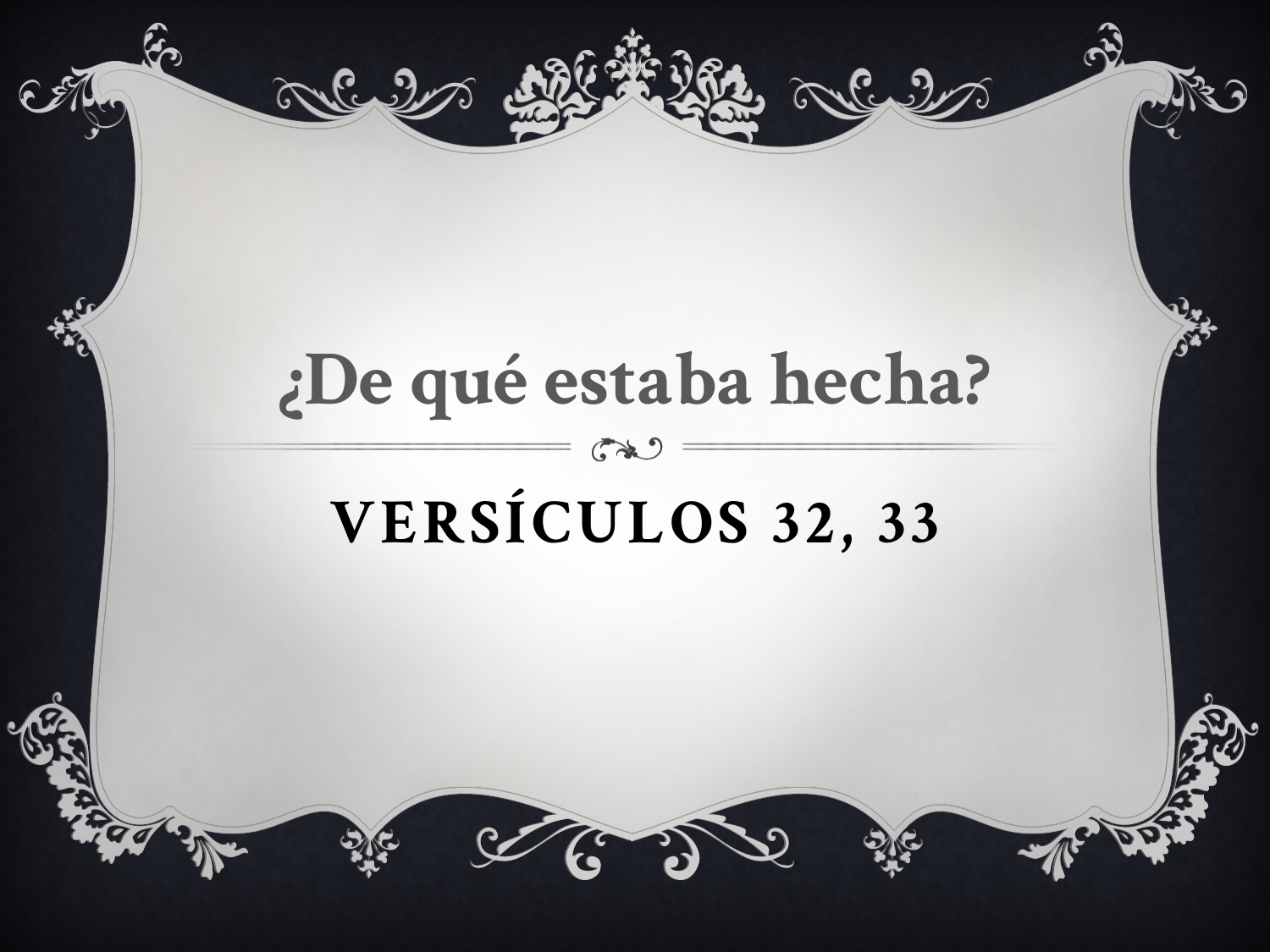

¿De qué estaba hecha?
# Versículos 32, 33